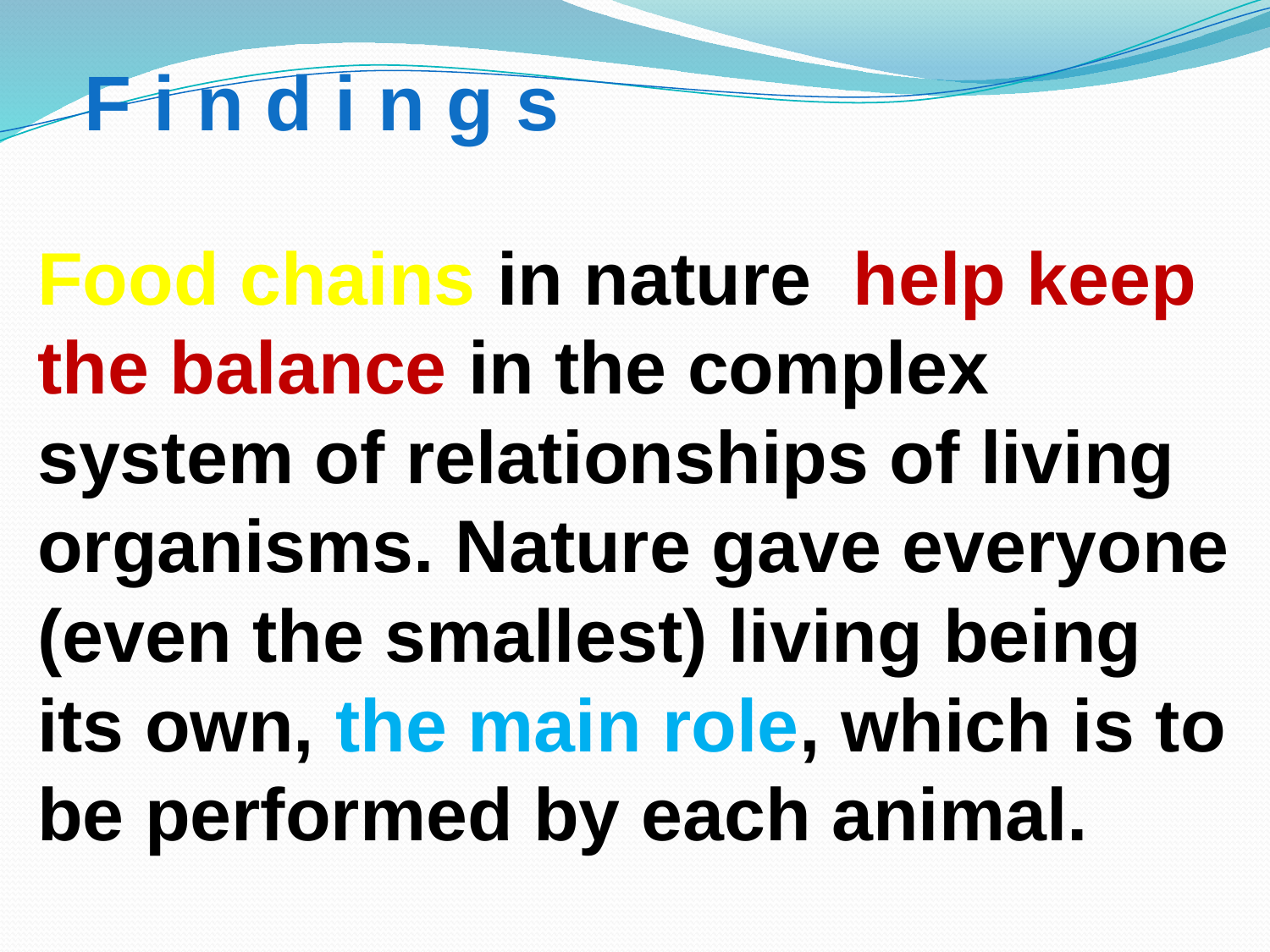

# F i n d i n g s

Food chains in nature  help keep the balance in the complex system of relationships of living organisms. Nature gave everyone (even the smallest) living being its own, the main role, which is to be performed by each animal.